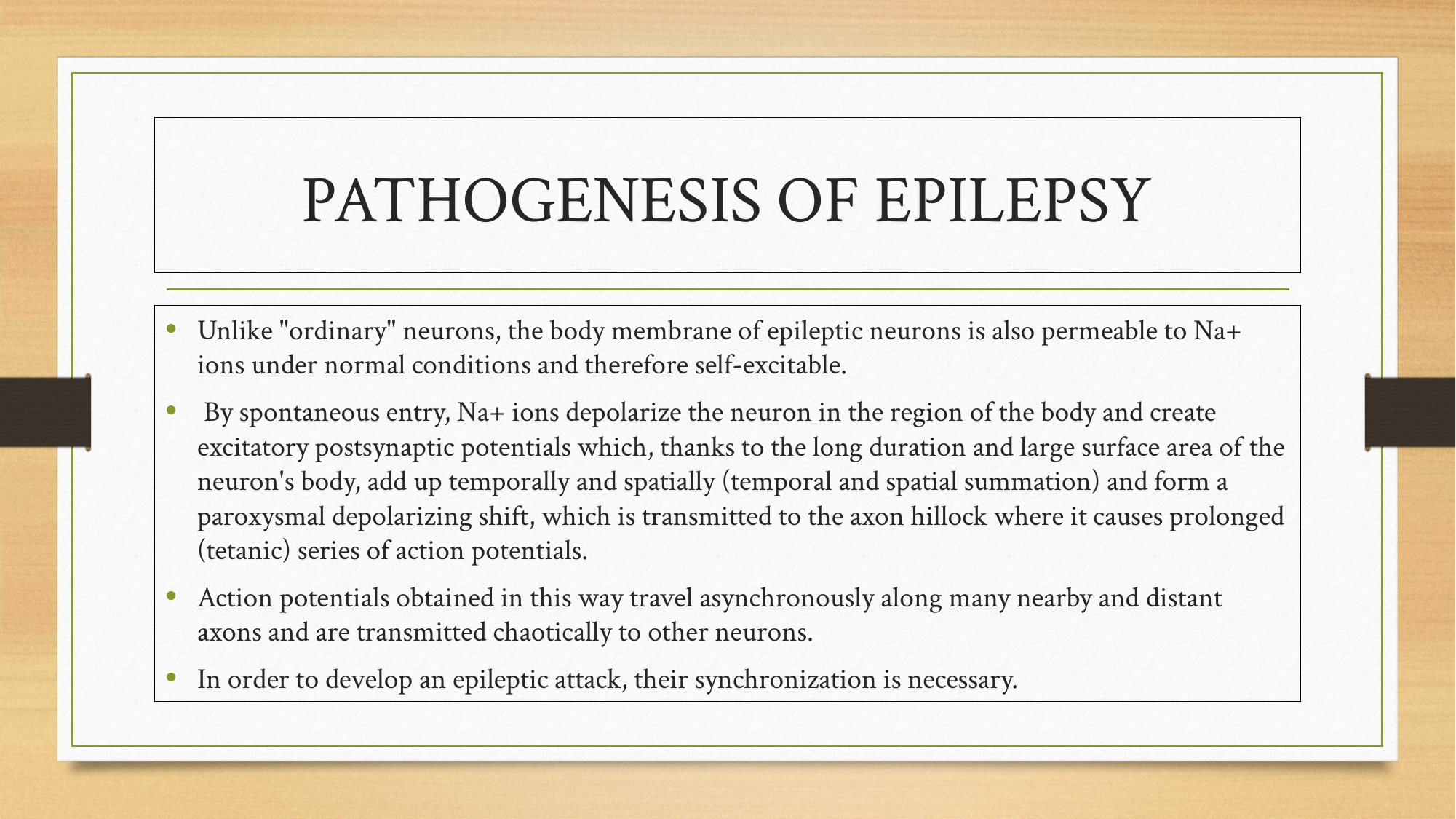

# PATHOGENESIS OF EPILEPSY
Unlike "ordinary" neurons, the body membrane of epileptic neurons is also permeable to Na+ ions under normal conditions and therefore self-excitable.
 By spontaneous entry, Na+ ions depolarize the neuron in the region of the body and create excitatory postsynaptic potentials which, thanks to the long duration and large surface area of ​​the neuron's body, add up temporally and spatially (temporal and spatial summation) and form a paroxysmal depolarizing shift, which is transmitted to the axon hillock where it causes prolonged (tetanic) series of action potentials.
Action potentials obtained in this way travel asynchronously along many nearby and distant axons and are transmitted chaotically to other neurons.
In order to develop an epileptic attack, their synchronization is necessary.